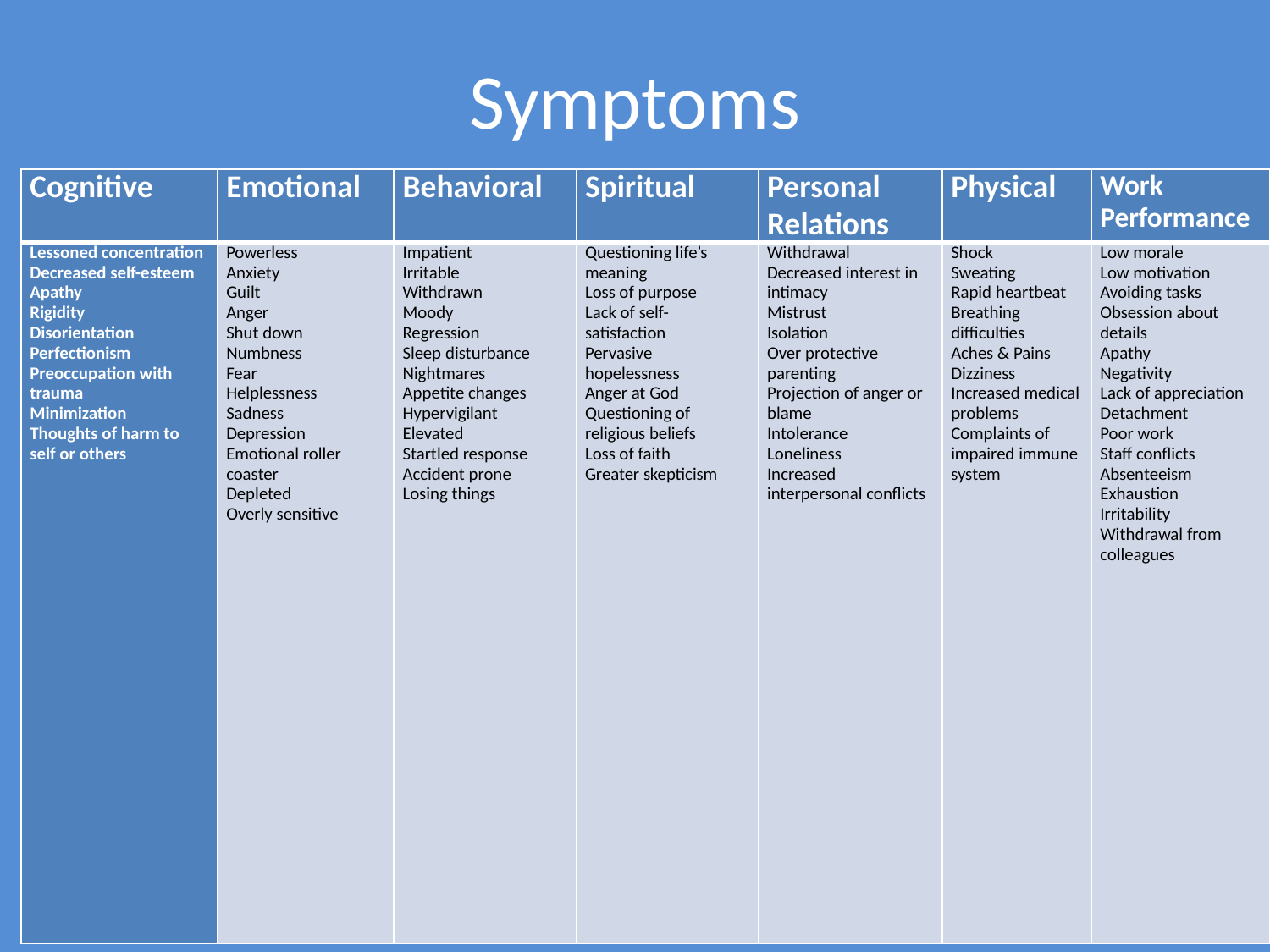

# Symptoms
| Cognitive | Emotional | Behavioral | Spiritual | Personal Relations | Physical | Work Performance |
| --- | --- | --- | --- | --- | --- | --- |
| Lessoned concentration Decreased self-esteem Apathy Rigidity Disorientation Perfectionism Preoccupation with trauma Minimization Thoughts of harm to self or others | Powerless Anxiety Guilt Anger Shut down Numbness Fear Helplessness Sadness Depression Emotional roller coaster Depleted Overly sensitive | Impatient Irritable Withdrawn Moody Regression Sleep disturbance Nightmares Appetite changes Hypervigilant Elevated Startled response Accident prone Losing things | Questioning life’s meaning Loss of purpose Lack of self-satisfaction Pervasive hopelessness Anger at God Questioning of religious beliefs Loss of faith Greater skepticism | Withdrawal Decreased interest in intimacy Mistrust Isolation Over protective parenting Projection of anger or blame Intolerance Loneliness Increased interpersonal conflicts | Shock Sweating Rapid heartbeat Breathing difficulties Aches & Pains Dizziness Increased medical problems Complaints of impaired immune system | Low morale Low motivation Avoiding tasks Obsession about details Apathy Negativity Lack of appreciation Detachment Poor work Staff conflicts Absenteeism Exhaustion Irritability Withdrawal from colleagues |